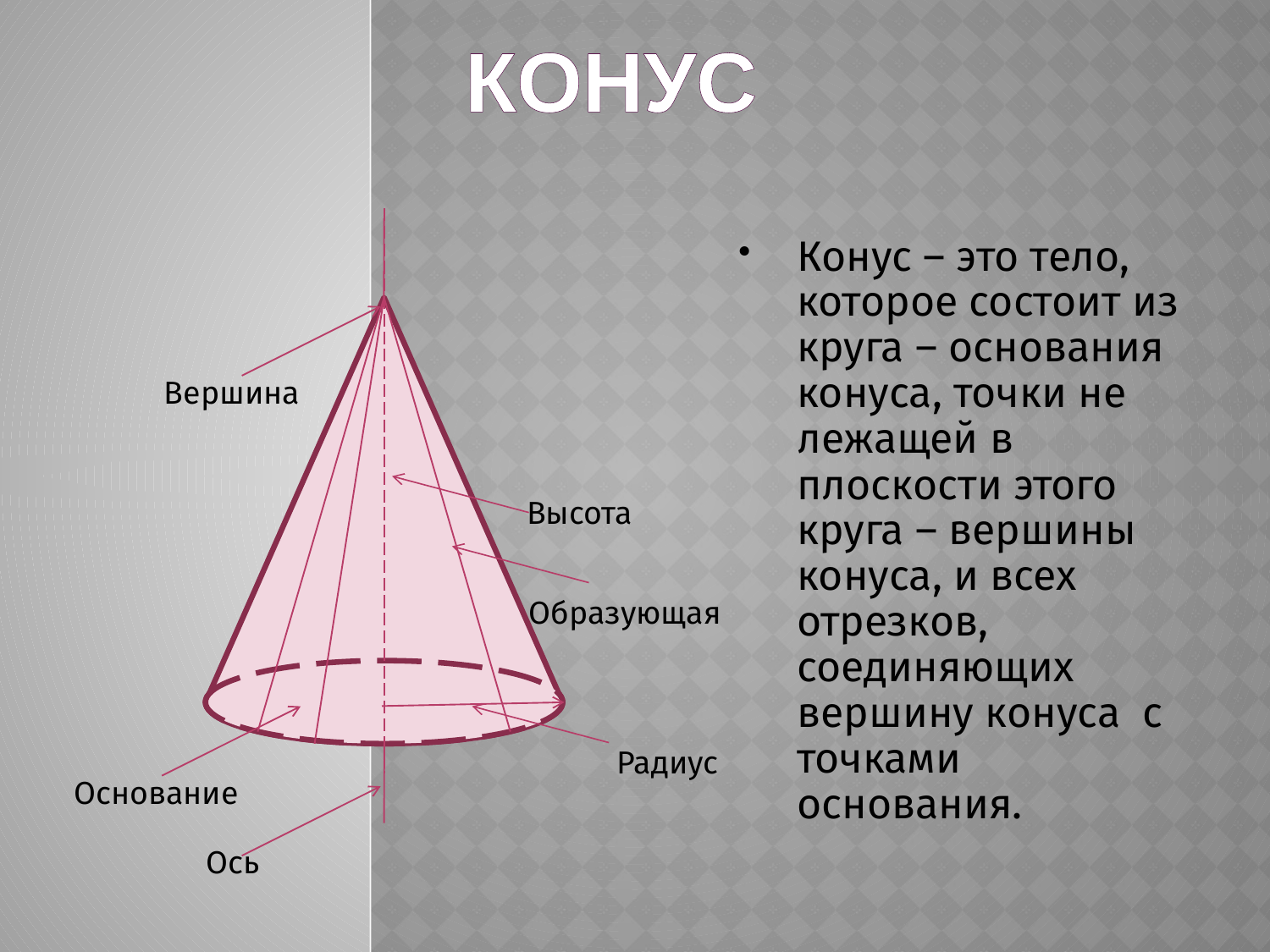

# КОНУС
Конус – это тело, которое состоит из круга – основания конуса, точки не лежащей в плоскости этого круга – вершины конуса, и всех отрезков, соединяющих вершину конуса  с точками основания.

Вершина
Высота
Образующая
Радиус
Основание
Ось